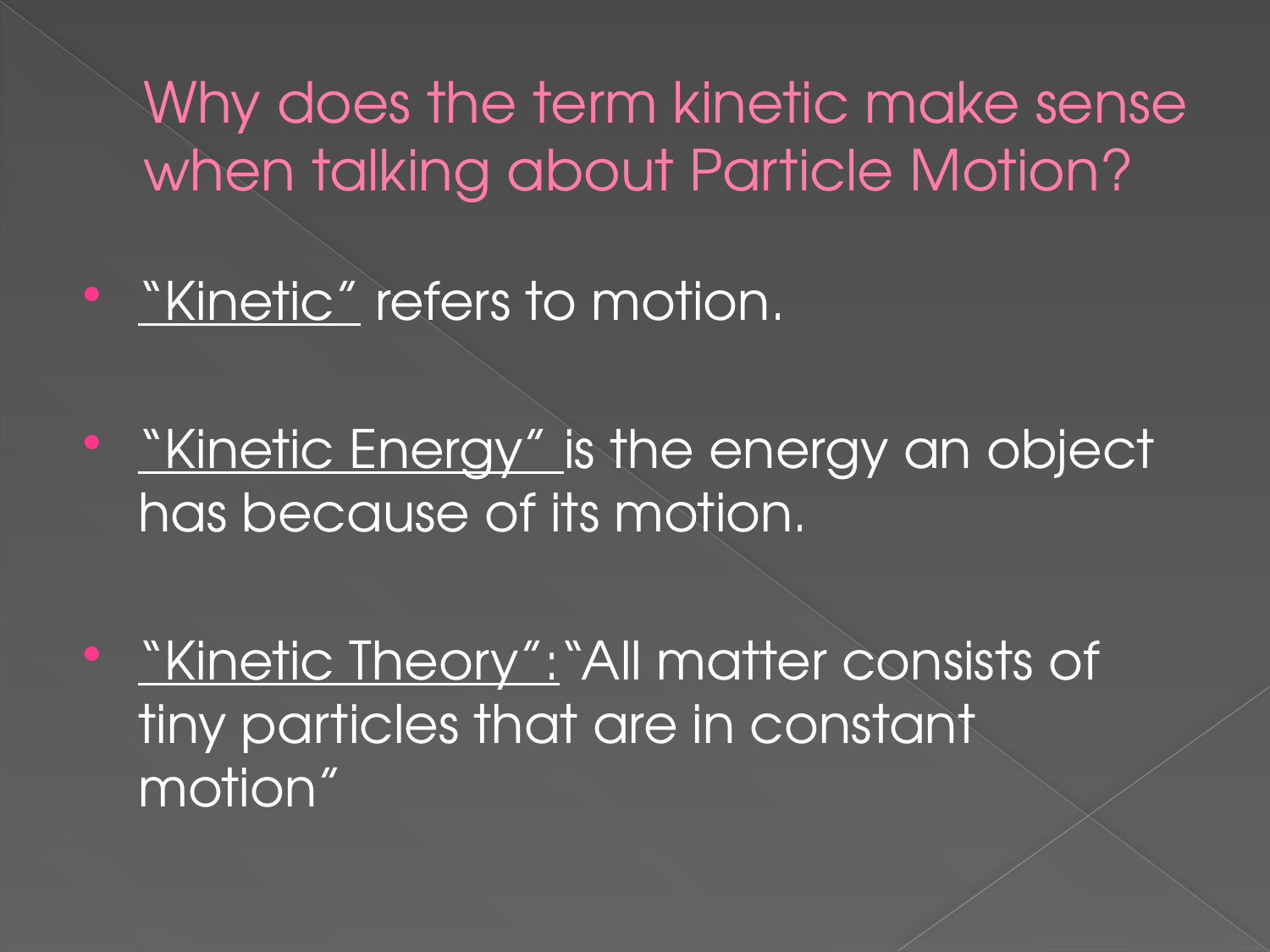

# Why does the term kinetic make sense when talking about Particle Motion?
“Kinetic” refers to motion.

“Kinetic Energy” is the energy an object has because of its motion.

“Kinetic Theory”:“All matter consists of tiny particles that are in constant motion”